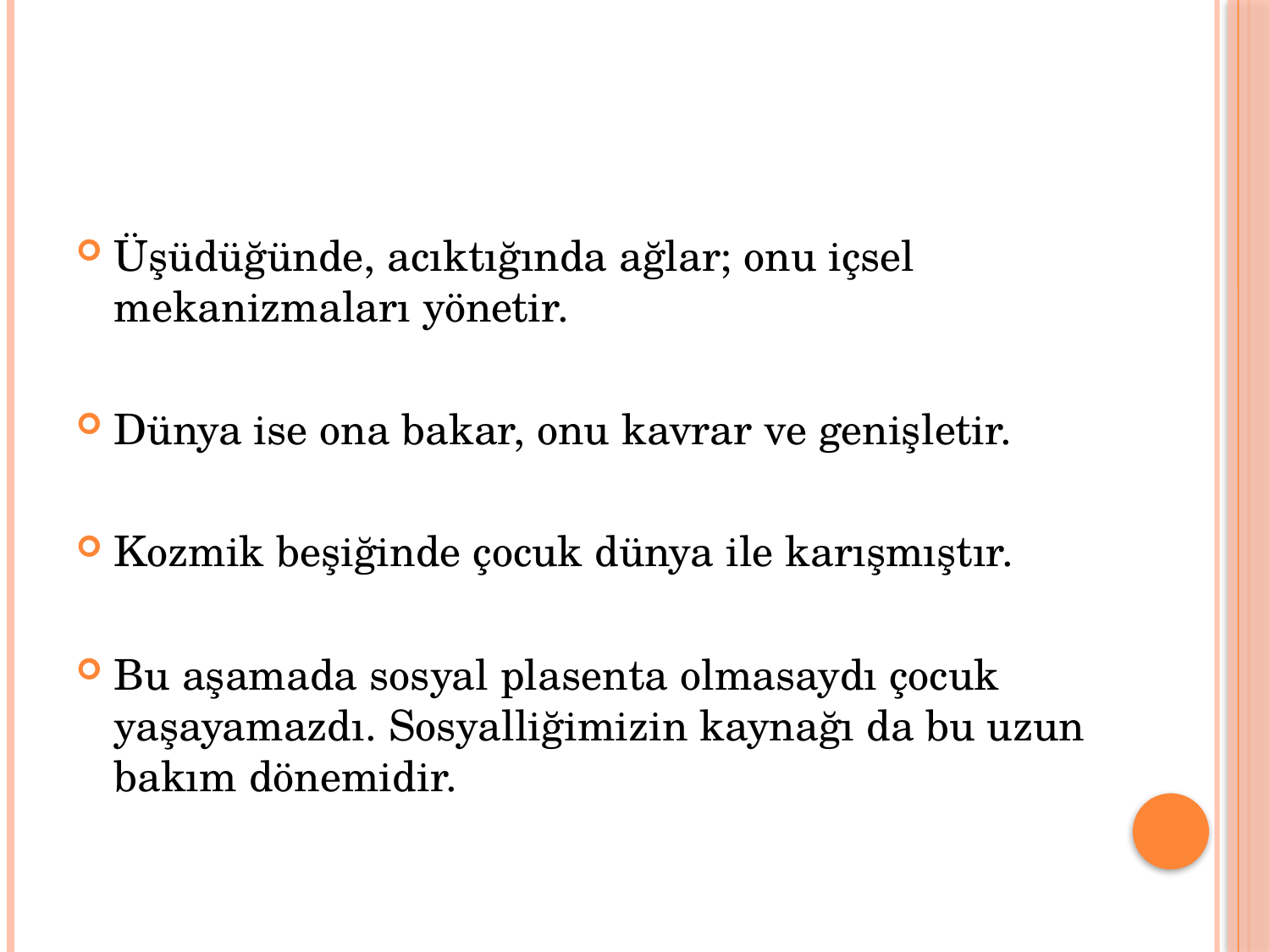

Üşüdüğünde, acıktığında ağlar; onu içsel mekanizmaları yönetir.

Dünya ise ona bakar, onu kavrar ve genişletir.

Kozmik beşiğinde çocuk dünya ile karışmıştır.

Bu aşamada sosyal plasenta olmasaydı çocuk yaşayamazdı. Sosyalliğimizin kaynağı da bu uzun bakım dönemidir.